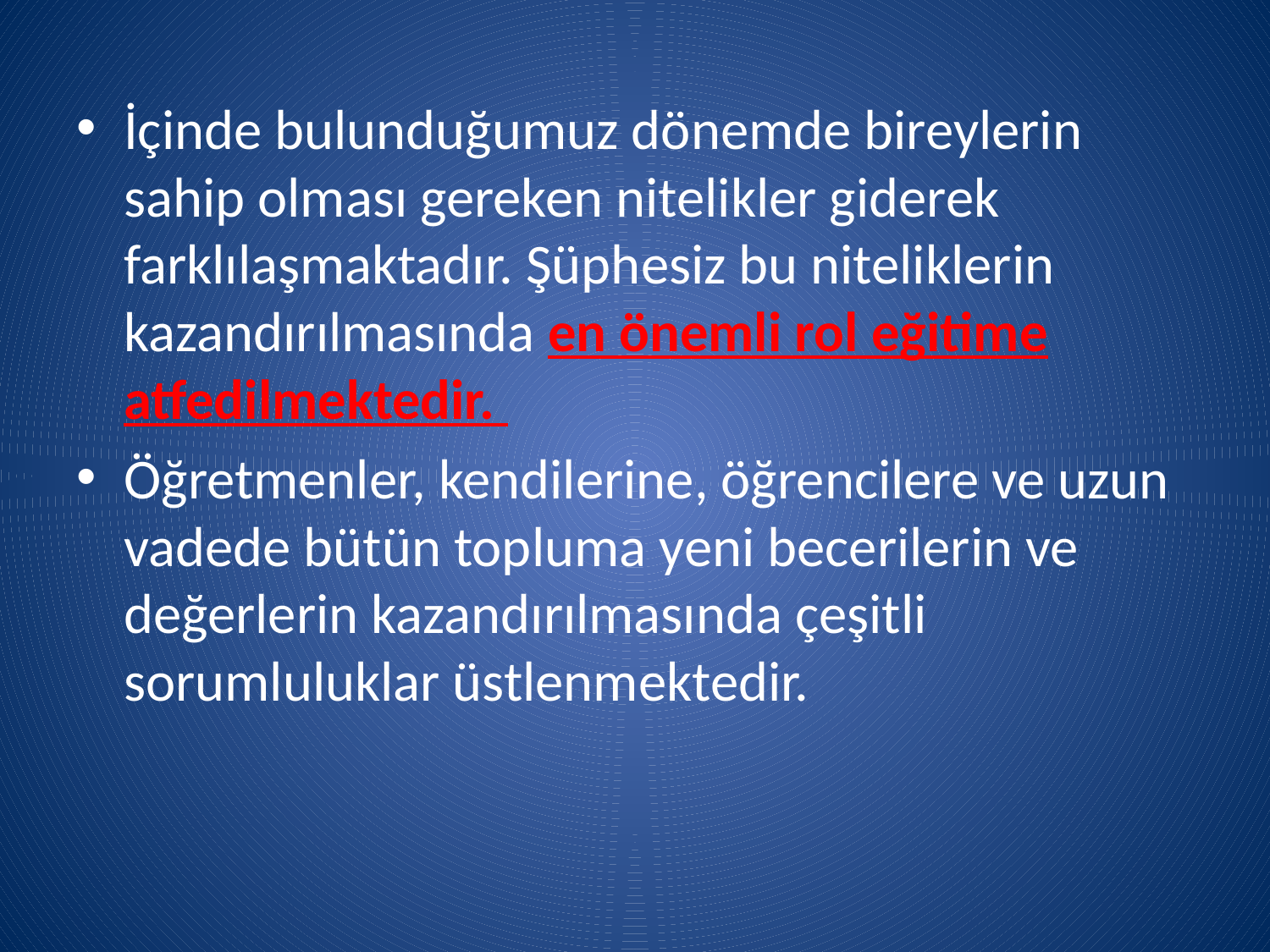

İçinde bulunduğumuz dönemde bireylerin sahip olması gereken nitelikler giderek farklılaşmaktadır. Şüphesiz bu niteliklerin kazandırılmasında en önemli rol eğitime atfedilmektedir.
Öğretmenler, kendilerine, öğrencilere ve uzun vadede bütün topluma yeni becerilerin ve değerlerin kazandırılmasında çeşitli sorumluluklar üstlenmektedir.